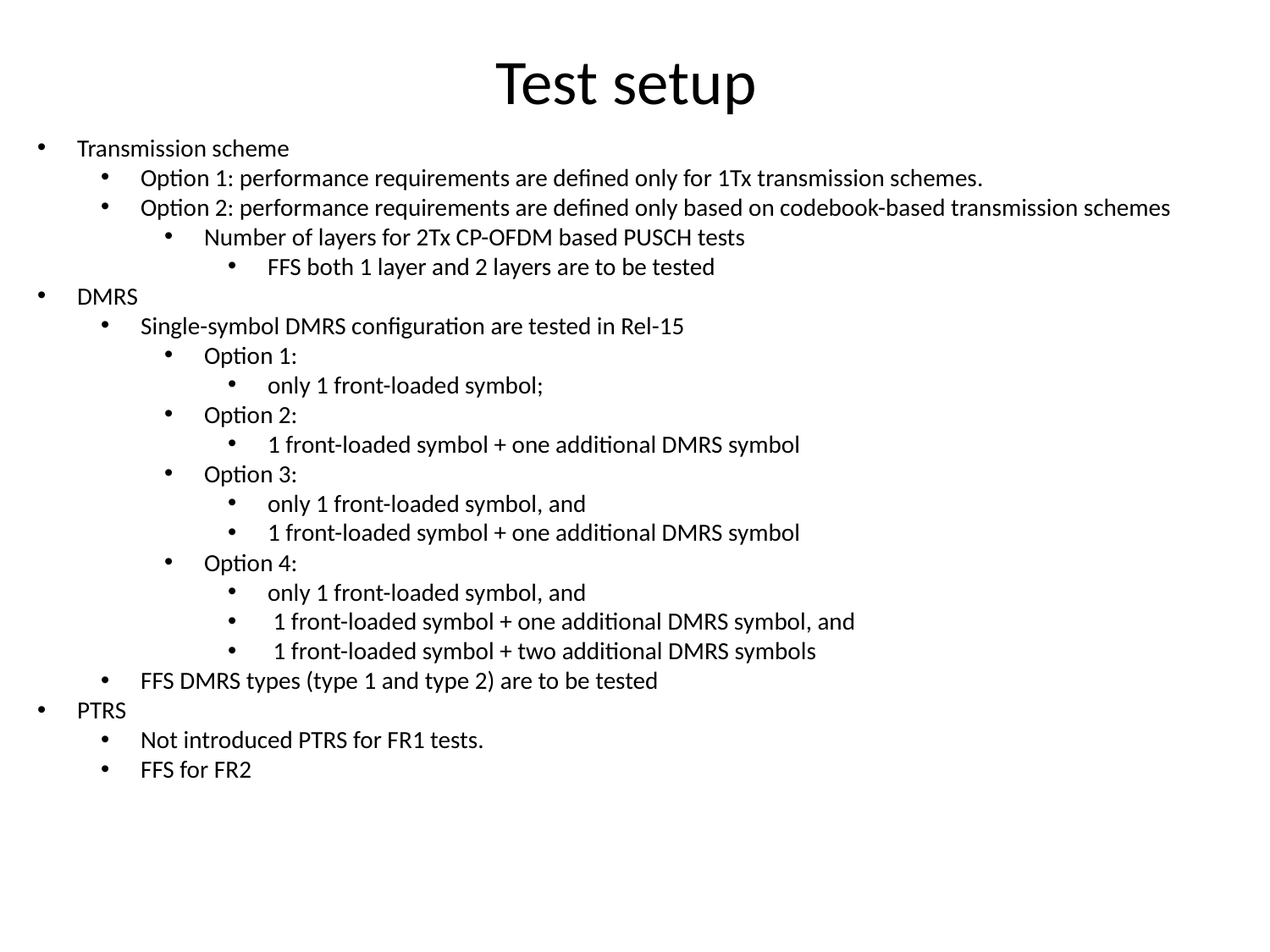

# Test setup
Transmission scheme
Option 1: performance requirements are defined only for 1Tx transmission schemes.
Option 2: performance requirements are defined only based on codebook-based transmission schemes
Number of layers for 2Tx CP-OFDM based PUSCH tests
FFS both 1 layer and 2 layers are to be tested
DMRS
Single-symbol DMRS configuration are tested in Rel-15
Option 1:
only 1 front-loaded symbol;
Option 2:
1 front-loaded symbol + one additional DMRS symbol
Option 3:
only 1 front-loaded symbol, and
1 front-loaded symbol + one additional DMRS symbol
Option 4:
only 1 front-loaded symbol, and
 1 front-loaded symbol + one additional DMRS symbol, and
 1 front-loaded symbol + two additional DMRS symbols
FFS DMRS types (type 1 and type 2) are to be tested
PTRS
Not introduced PTRS for FR1 tests.
FFS for FR2